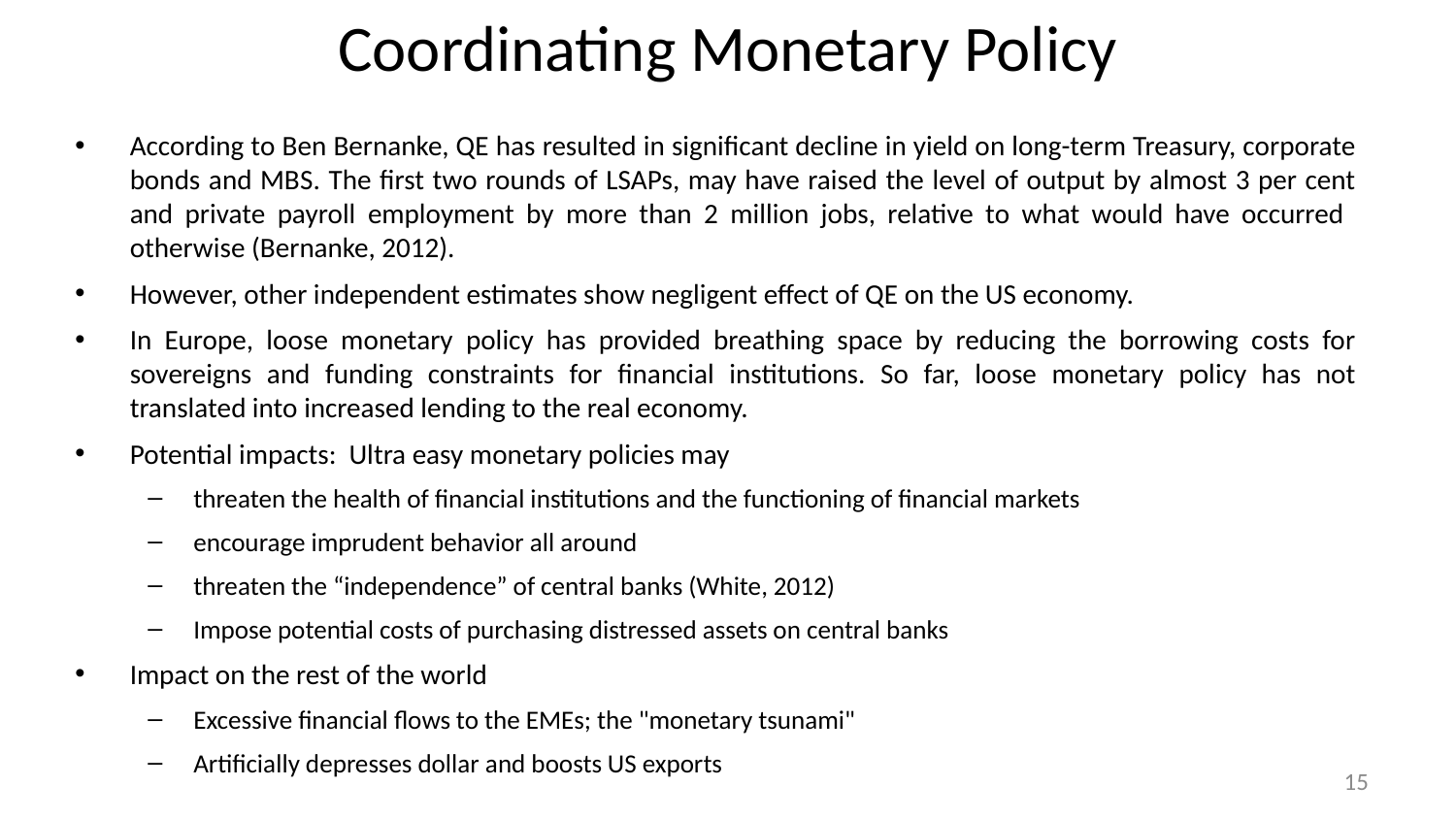

# Coordinating Monetary Policy
According to Ben Bernanke, QE has resulted in significant decline in yield on long-term Treasury, corporate bonds and MBS. The first two rounds of LSAPs, may have raised the level of output by almost 3 per cent and private payroll employment by more than 2 million jobs, relative to what would have occurred  otherwise (Bernanke, 2012).
However, other independent estimates show negligent effect of QE on the US economy.
In Europe, loose monetary policy has provided breathing space by reducing the borrowing costs for sovereigns and funding constraints for financial institutions. So far, loose monetary policy has not translated into increased lending to the real economy.
Potential impacts:  Ultra easy monetary policies may
threaten the health of financial institutions and the functioning of financial markets
encourage imprudent behavior all around
threaten the “independence” of central banks (White, 2012)
Impose potential costs of purchasing distressed assets on central banks
Impact on the rest of the world
Excessive financial flows to the EMEs; the "monetary tsunami"
Artificially depresses dollar and boosts US exports
15